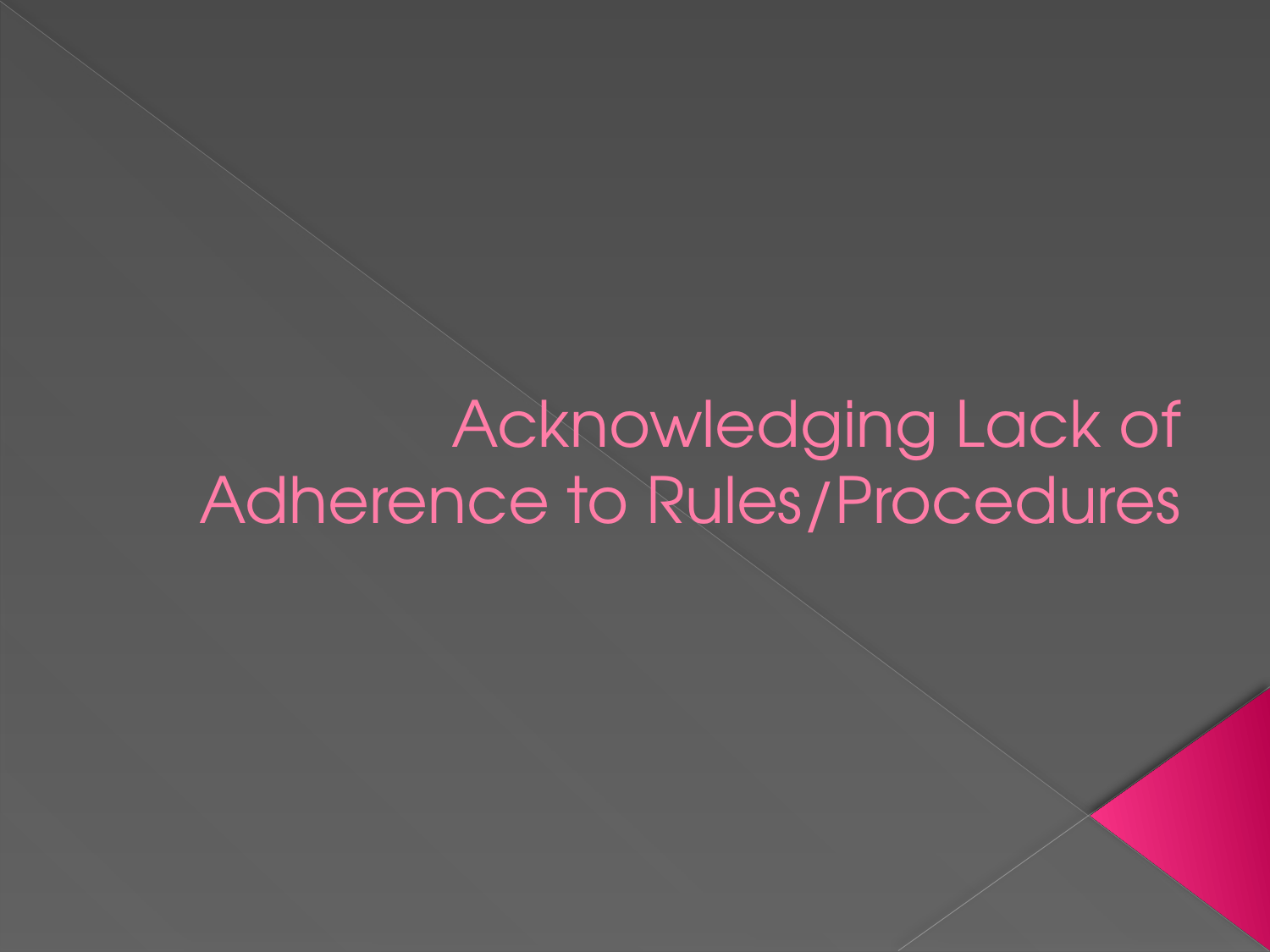

# Acknowledging Lack of Adherence to Rules/Procedures